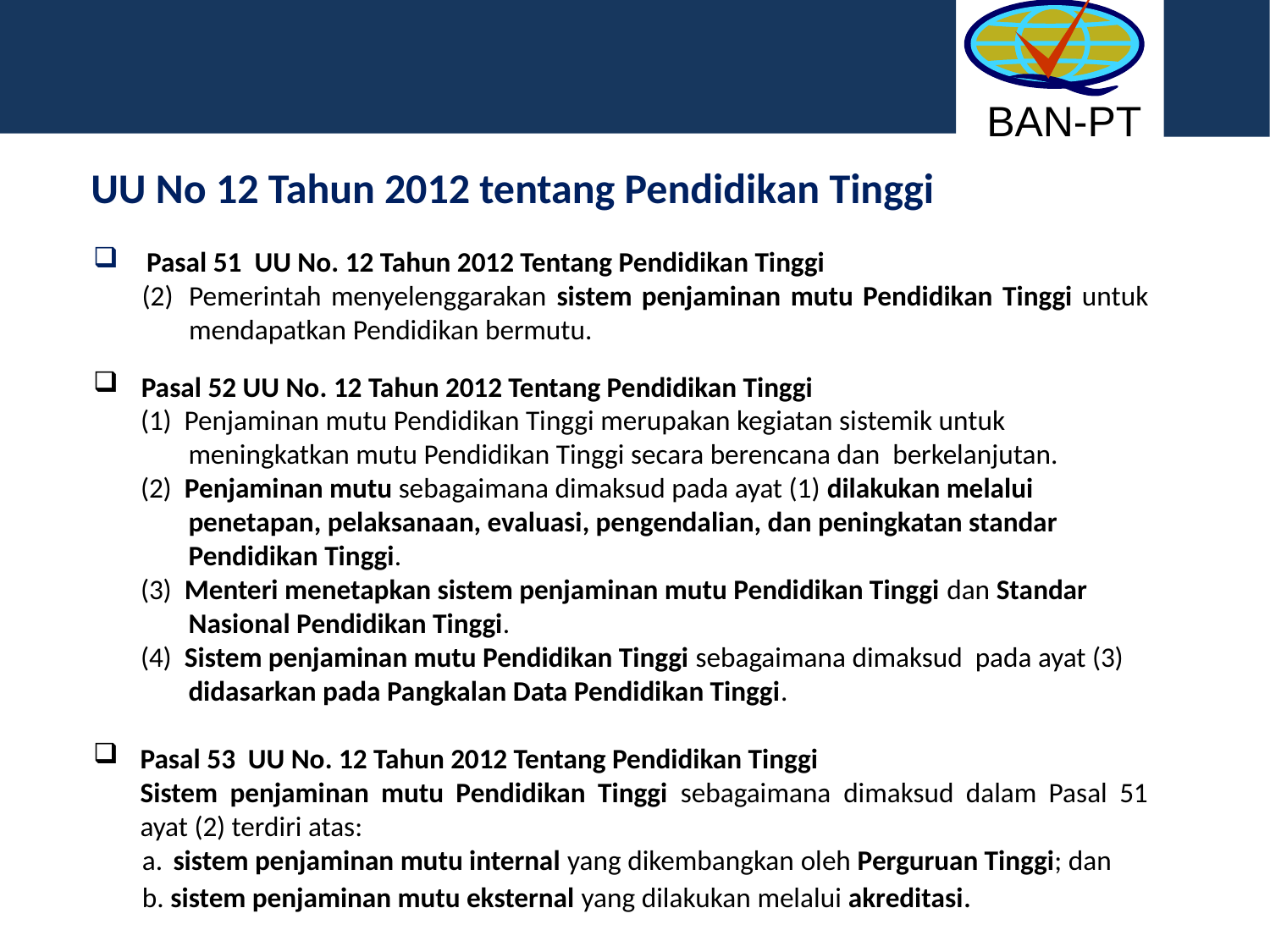

BAN-PT

UU No 12 Tahun 2012 tentang Pendidikan Tinggi
 Pasal 51  UU No. 12 Tahun 2012 Tentang Pendidikan Tinggi
Pemerintah menyelenggarakan sistem penjaminan mutu Pendidikan Tinggi untuk mendapatkan Pendidikan bermutu.

Pasal 52 UU No. 12 Tahun 2012 Tentang Pendidikan Tinggi
(1)  Penjaminan mutu Pendidikan Tinggi merupakan kegiatan sistemik untuk meningkatkan mutu Pendidikan Tinggi secara berencana dan  berkelanjutan.
(2)  Penjaminan mutu sebagaimana dimaksud pada ayat (1) dilakukan melalui penetapan, pelaksanaan, evaluasi, pengendalian, dan peningkatan standar Pendidikan Tinggi.
(3)  Menteri menetapkan sistem penjaminan mutu Pendidikan Tinggi dan Standar Nasional Pendidikan Tinggi.
(4)  Sistem penjaminan mutu Pendidikan Tinggi sebagaimana dimaksud  pada ayat (3) didasarkan pada Pangkalan Data Pendidikan Tinggi.

Pasal 53  UU No. 12 Tahun 2012 Tentang Pendidikan Tinggi
	Sistem penjaminan mutu Pendidikan Tinggi sebagaimana dimaksud dalam Pasal 51 ayat (2) terdiri atas:
a. 	sistem penjaminan mutu internal yang dikembangkan oleh Perguruan Tinggi; dan
b. sistem penjaminan mutu eksternal yang dilakukan melalui akreditasi.